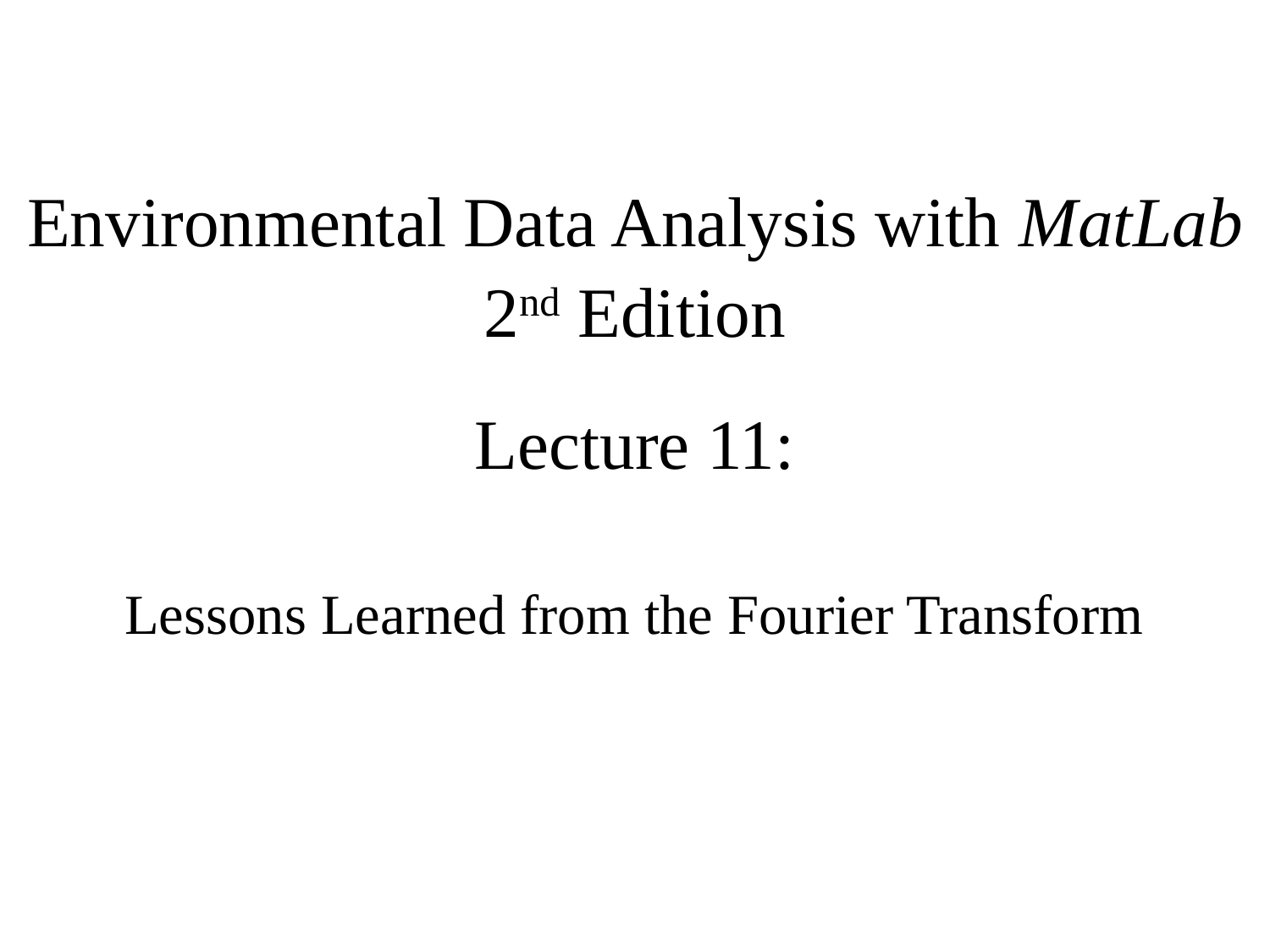

Environmental Data Analysis with MatLab
2nd Edition
Lecture 11:

Lessons Learned from the Fourier Transform